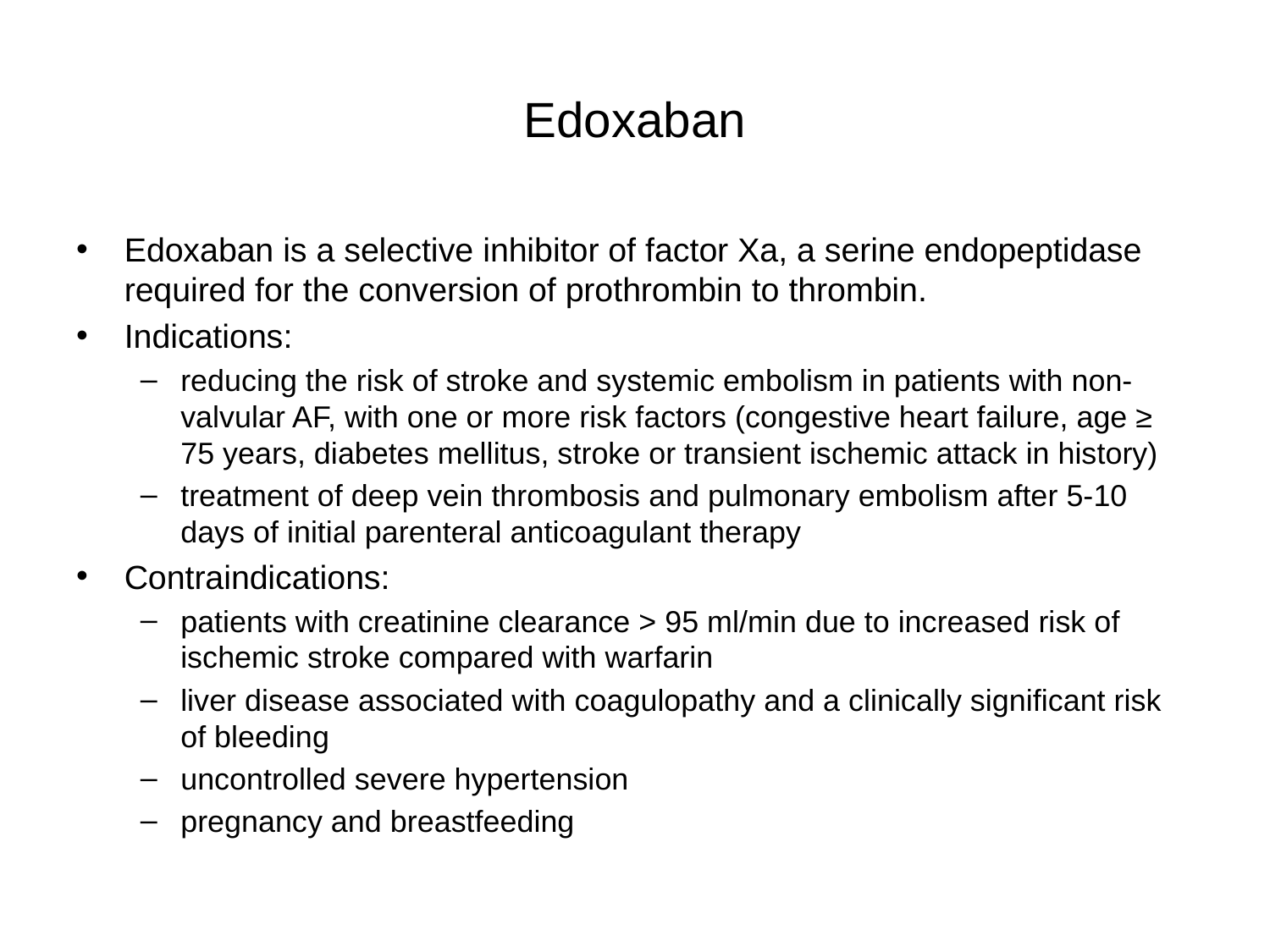

# Edoxaban
Edoxaban is a selective inhibitor of factor Xa, a serine endopeptidase required for the conversion of prothrombin to thrombin.
Indications:
reducing the risk of stroke and systemic embolism in patients with non-valvular AF, with one or more risk factors (congestive heart failure, age ≥ 75 years, diabetes mellitus, stroke or transient ischemic attack in history)
treatment of deep vein thrombosis and pulmonary embolism after 5-10 days of initial parenteral anticoagulant therapy
Contraindications:
patients with creatinine clearance > 95 ml/min due to increased risk of ischemic stroke compared with warfarin
liver disease associated with coagulopathy and a clinically significant risk of bleeding
uncontrolled severe hypertension
pregnancy and breastfeeding